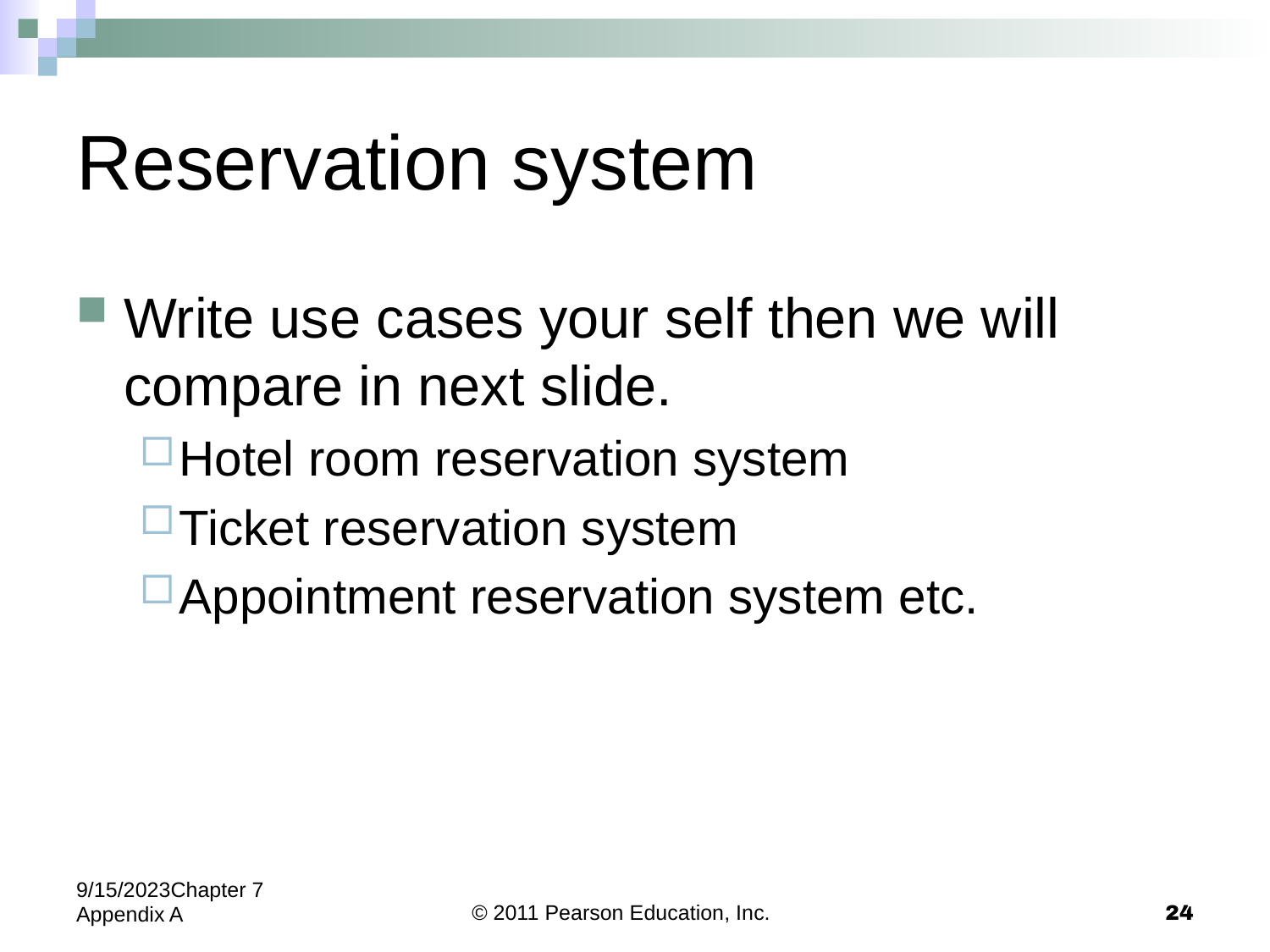

# Reservation system
Write use cases your self then we will compare in next slide.
Hotel room reservation system
Ticket reservation system
Appointment reservation system etc.
9/15/2023Chapter 7 Appendix A
© 2011 Pearson Education, Inc.
24